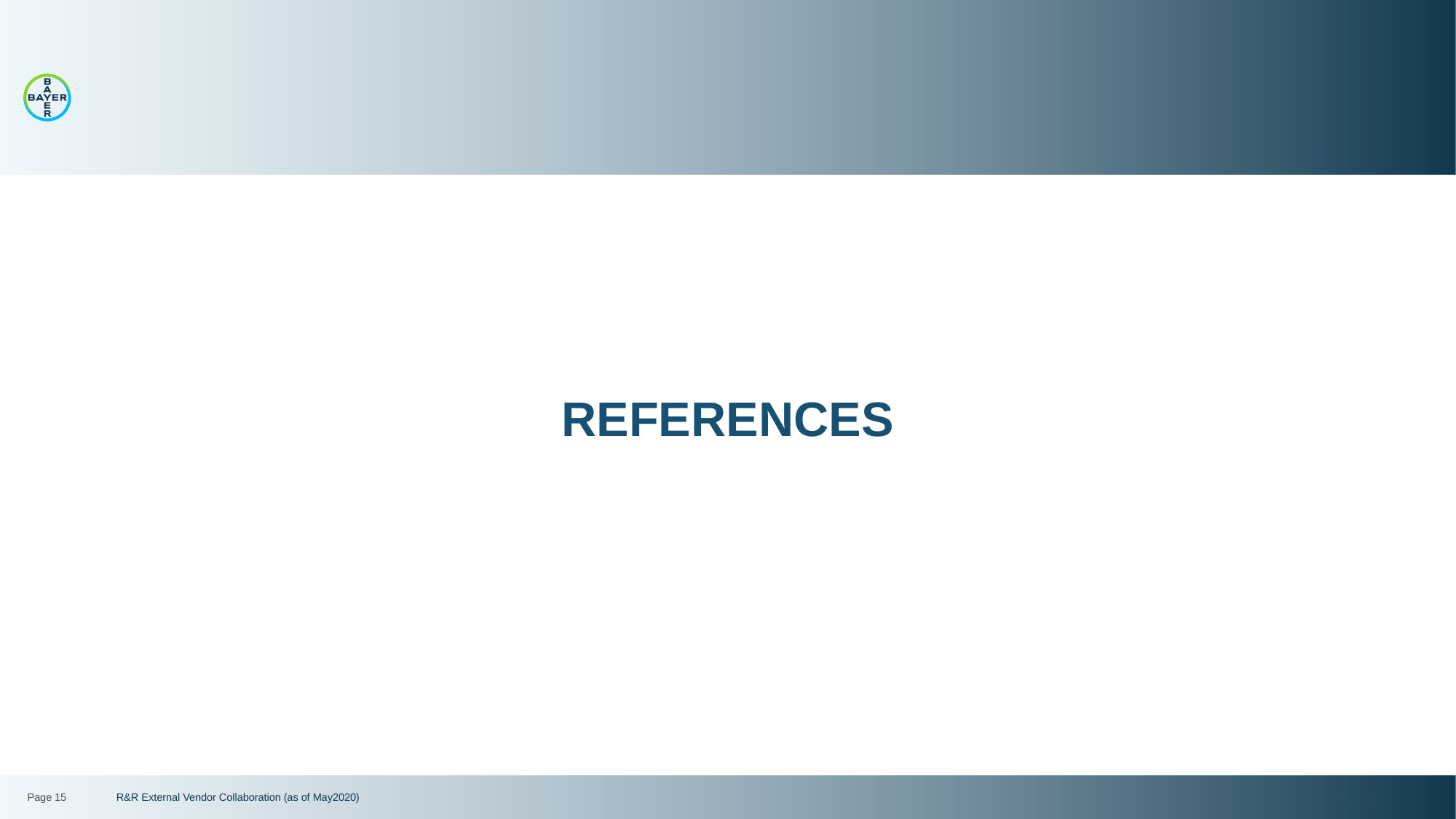

# REFERENCES
Page 15
R&R External Vendor Collaboration (as of May2020)
3/29/2022